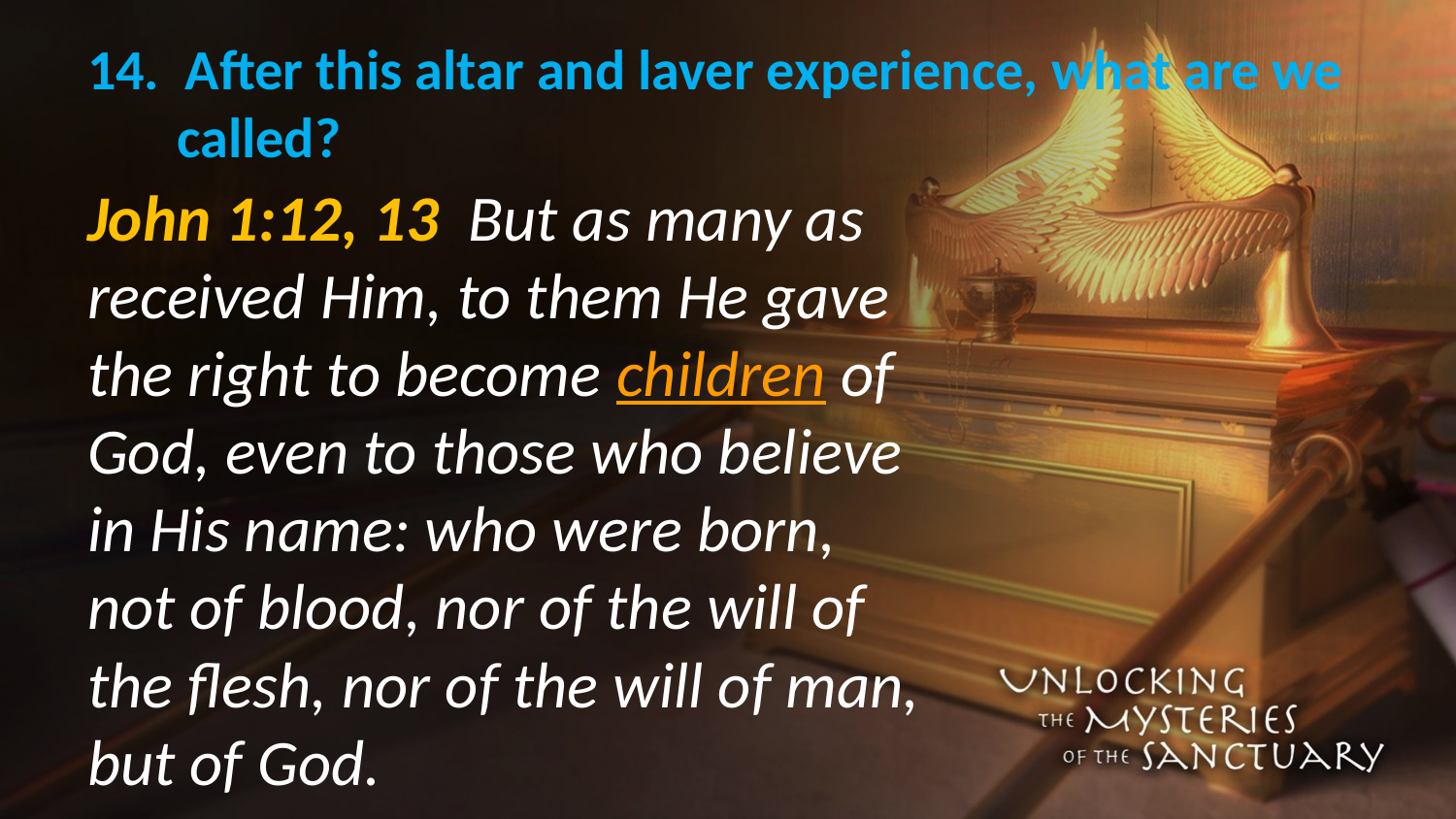

# 14.  After this altar and laver experience, what are we called?
John 1:12, 13  But as many as received Him, to them He gave the right to become children of God, even to those who believe in His name: who were born, not of blood, nor of the will of the flesh, nor of the will of man, but of God.